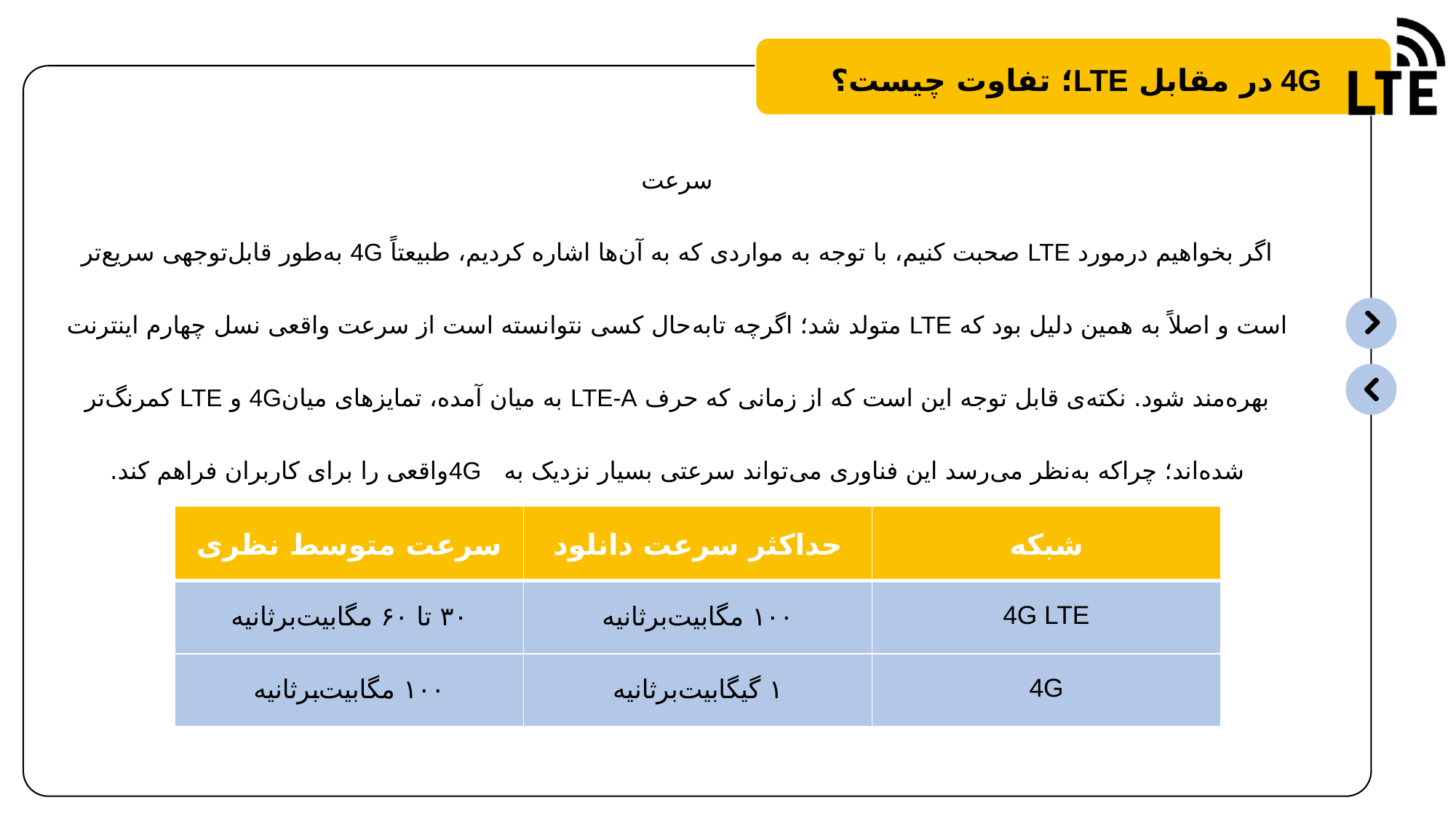

4G در مقابل LTE؛ تفاوت چیست؟
سرعت
اگر بخواهیم درمورد LTE صحبت کنیم، با توجه‌ به مواردی که به آن‌ها اشاره کردیم، طبیعتاً 4G به‌طور قابل‌توجهی سریع‌تر است و اصلاً به‌ همین دلیل بود که LTE متولد شد؛ اگرچه تابه‌حال کسی نتوانسته است از سرعت واقعی نسل چهارم اینترنت بهره‌مند شود. نکته‌ی قابل توجه این است که از زمانی‌ که حرف LTE-A به میان آمده، تمایزهای میان4G و LTE کمرنگ‌تر شده‌اند؛ چراکه به‌نظر می‌رسد این فناوری می‌تواند سرعتی بسیار نزدیک به   4Gواقعی را برای کاربران فراهم کند.
| سرعت متوسط نظری | حداکثر سرعت دانلود | شبکه |
| --- | --- | --- |
| ۳۰ تا ۶۰ مگابیت‌برثانیه | ۱۰۰ مگابیت‌برثانیه | 4G LTE |
| ۱۰۰ مگابیت‌برثانیه | ۱ گیگابیت‌برثانیه | 4G |